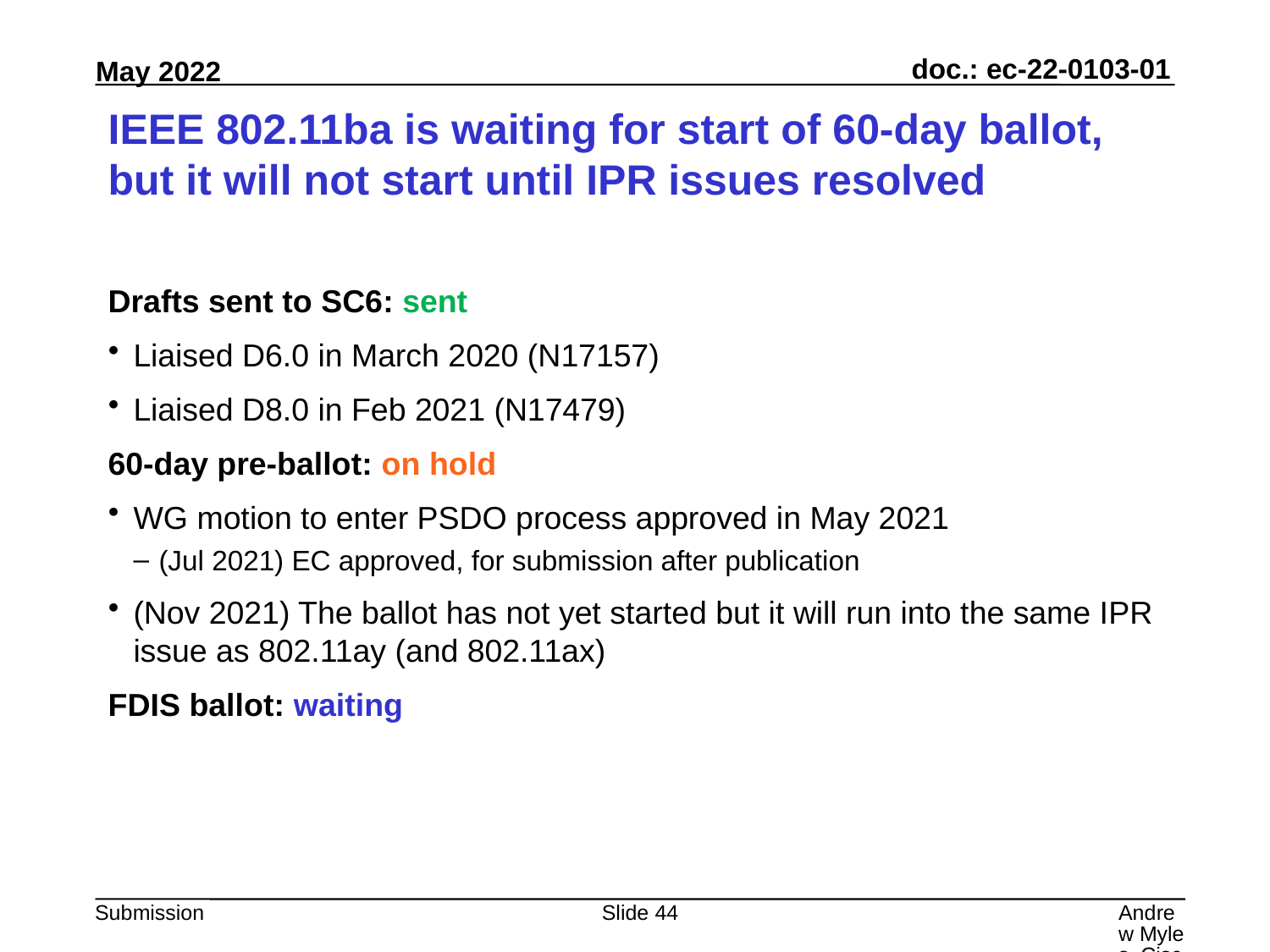

# IEEE 802.11ba is waiting for start of 60-day ballot, but it will not start until IPR issues resolved
Drafts sent to SC6: sent
Liaised D6.0 in March 2020 (N17157)
Liaised D8.0 in Feb 2021 (N17479)
60-day pre-ballot: on hold
WG motion to enter PSDO process approved in May 2021
(Jul 2021) EC approved, for submission after publication
(Nov 2021) The ballot has not yet started but it will run into the same IPR issue as 802.11ay (and 802.11ax)
FDIS ballot: waiting

Slide 44
Andrew Myles, Cisco